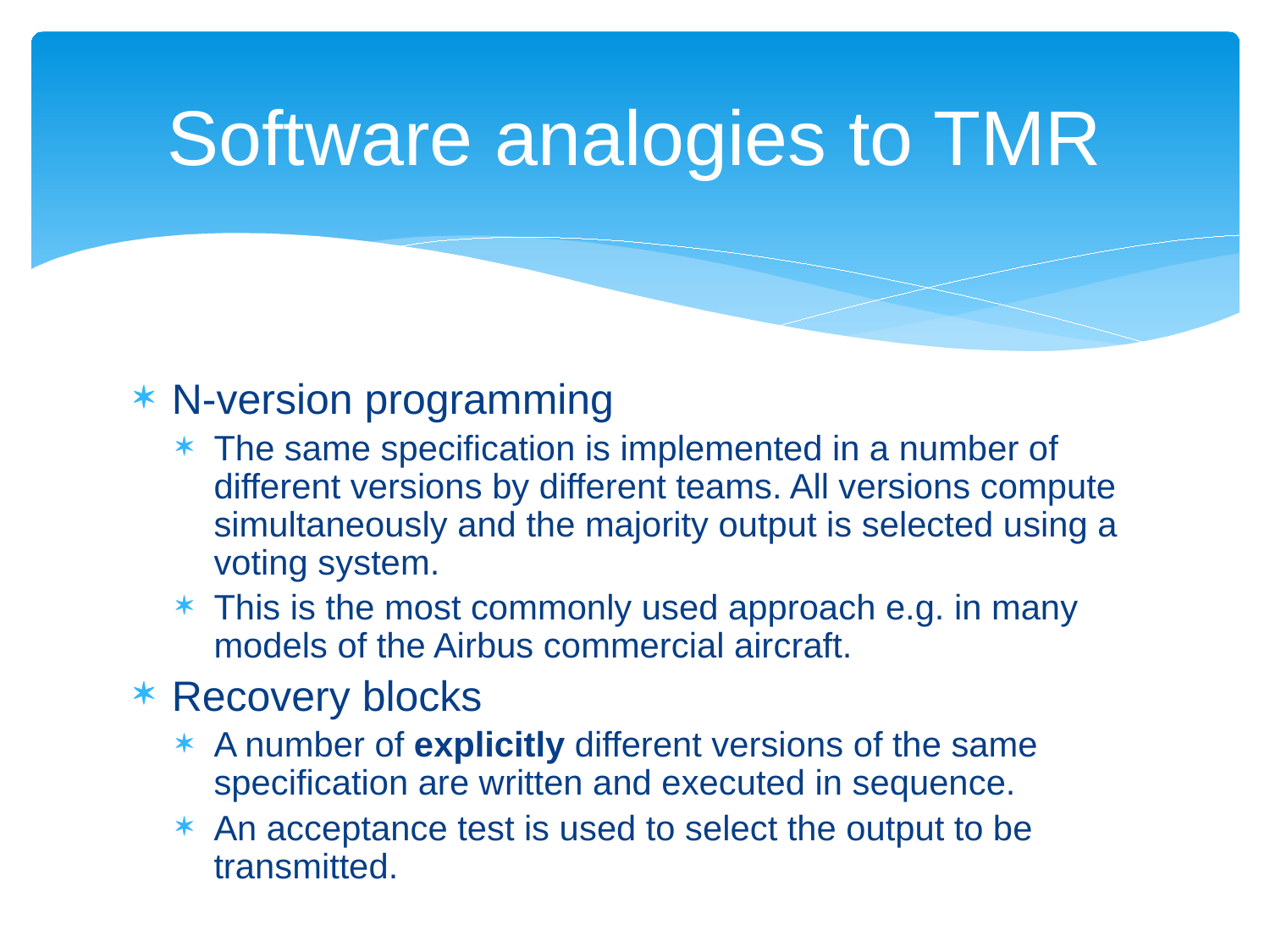

# Software analogies to TMR
N-version programming
The same specification is implemented in a number of
different versions by different teams. All versions compute simultaneously and the majority output is selected using a voting system.
This is the most commonly used approach e.g. in many models of the Airbus commercial aircraft.
Recovery blocks
A number of explicitly different versions of the same specification are written and executed in sequence.
An acceptance test is used to select the output to be transmitted.